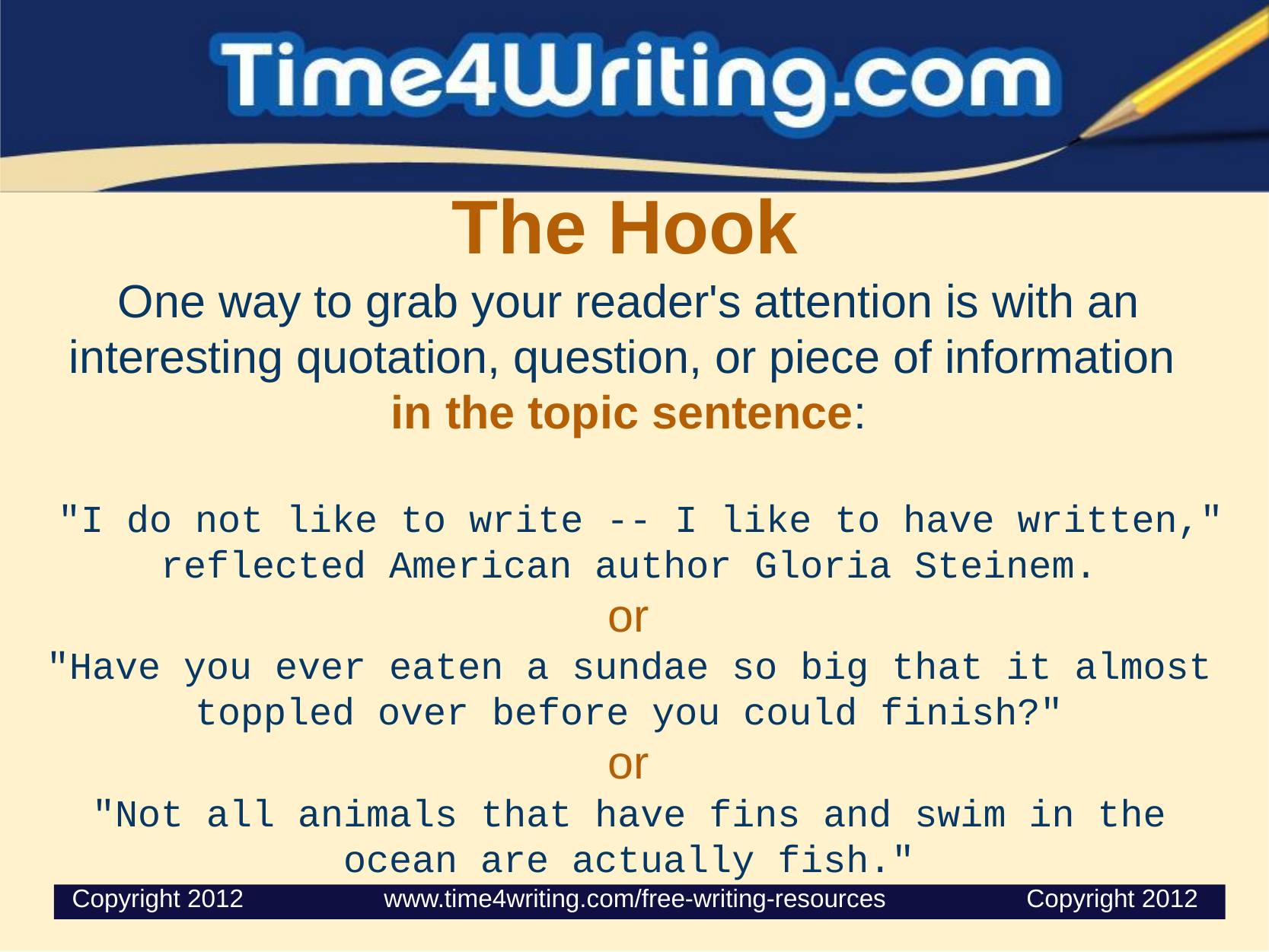

# The Hook

One way to grab your reader's attention is with an interesting quotation, question, or piece of information
in the topic sentence:

 "I do not like to write -- I like to have written," reflected American author Gloria Steinem.
or
"Have you ever eaten a sundae so big that it almost toppled over before you could finish?"
or
"Not all animals that have fins and swim in the ocean are actually fish."

 Copyright 2012                    www.time4writing.com/free-writing-resources                    Copyright 2012